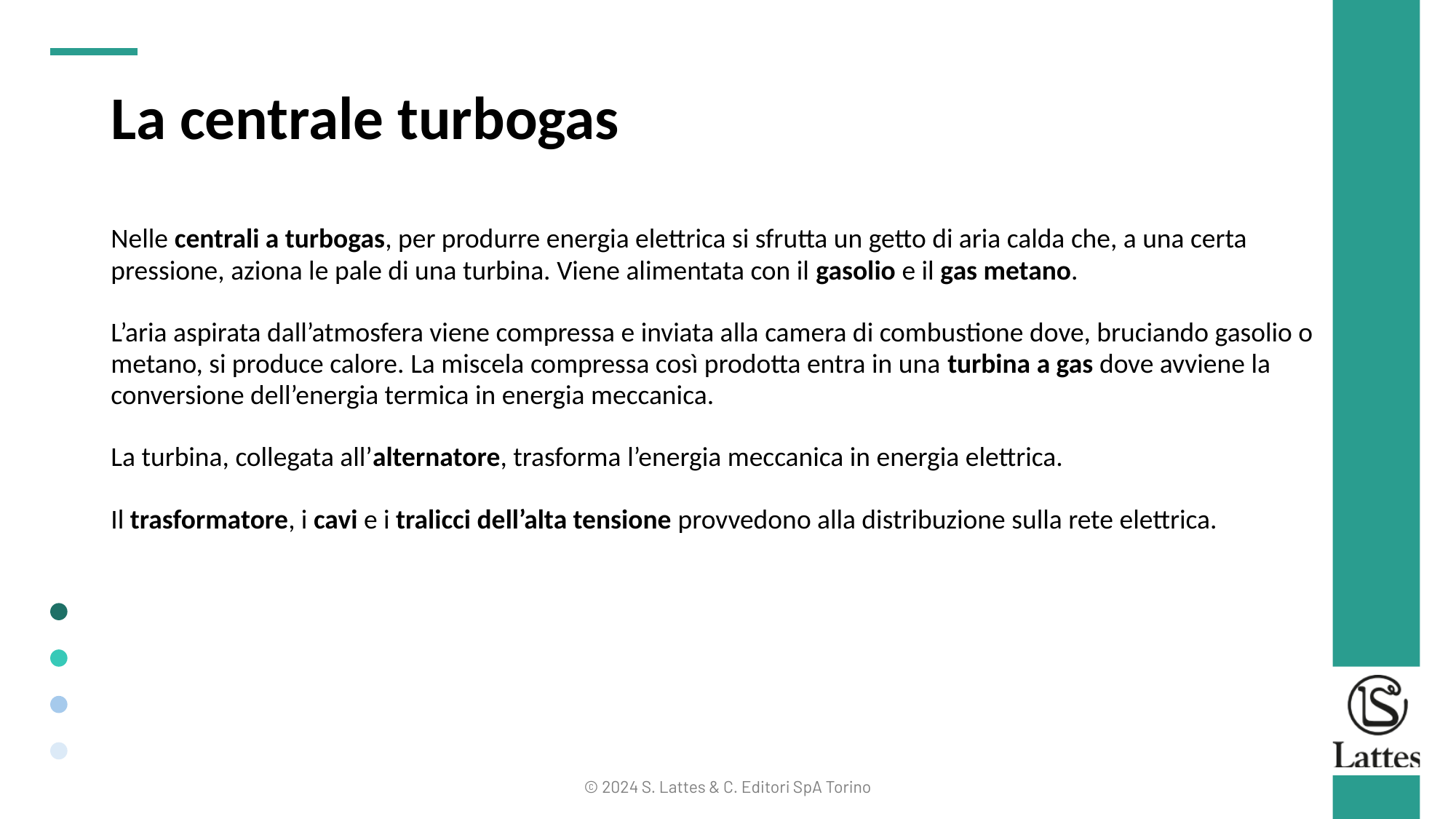

La centrale turbogas
Nelle centrali a turbogas, per produrre energia elettrica si sfrutta un getto di aria calda che, a una certa pressione, aziona le pale di una turbina. Viene alimentata con il gasolio e il gas metano.
L’aria aspirata dall’atmosfera viene compressa e inviata alla camera di combustione dove, bruciando gasolio o metano, si produce calore. La miscela compressa così prodotta entra in una turbina a gas dove avviene la conversione dell’energia termica in energia meccanica.
La turbina, collegata all’alternatore, trasforma l’energia meccanica in energia elettrica.
Il trasformatore, i cavi e i tralicci dell’alta tensione provvedono alla distribuzione sulla rete elettrica.